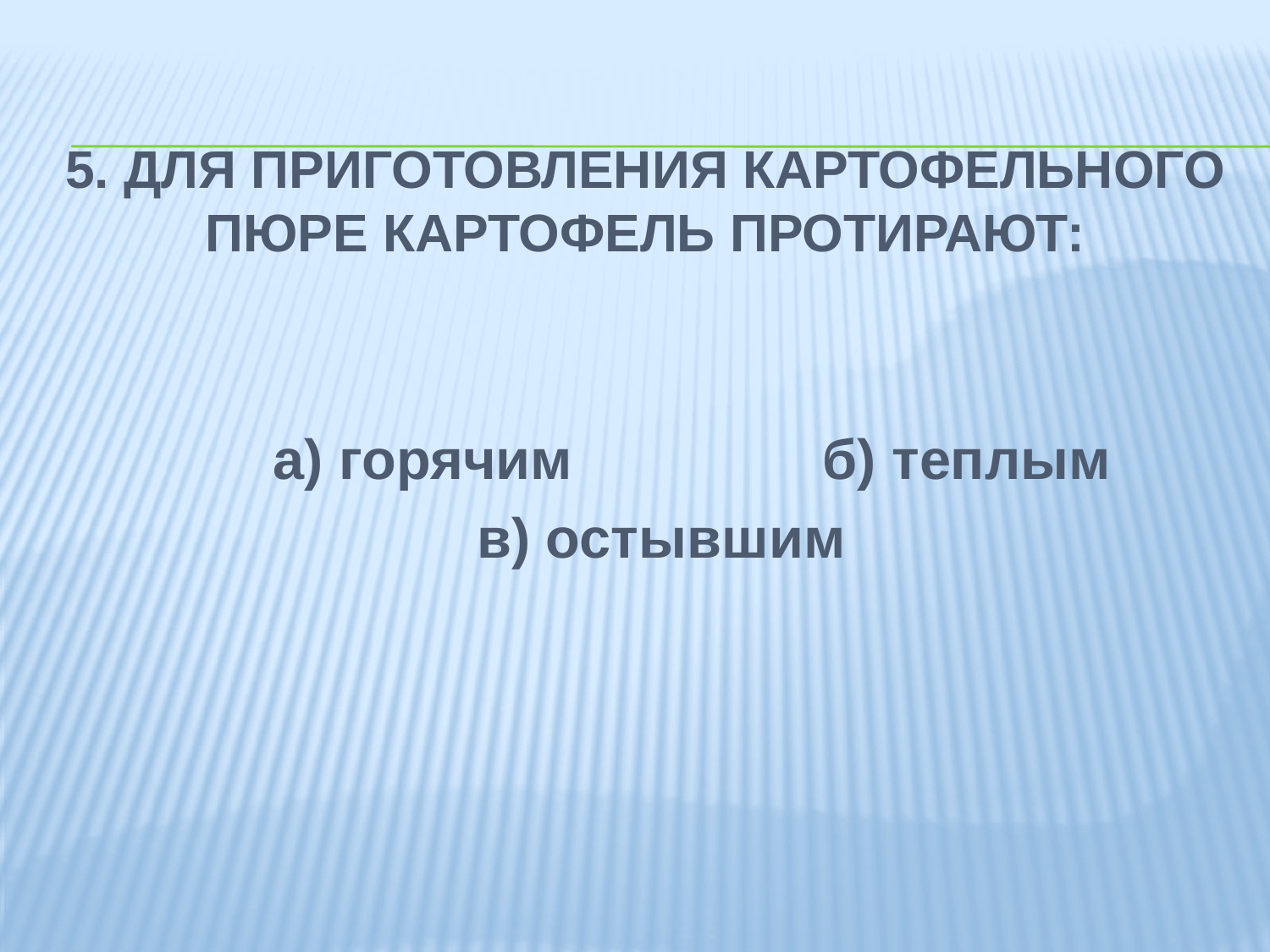

# 5. Для приготовления картофельного пюре картофель протирают:
      а) горячим                б) теплым
  в) остывшим